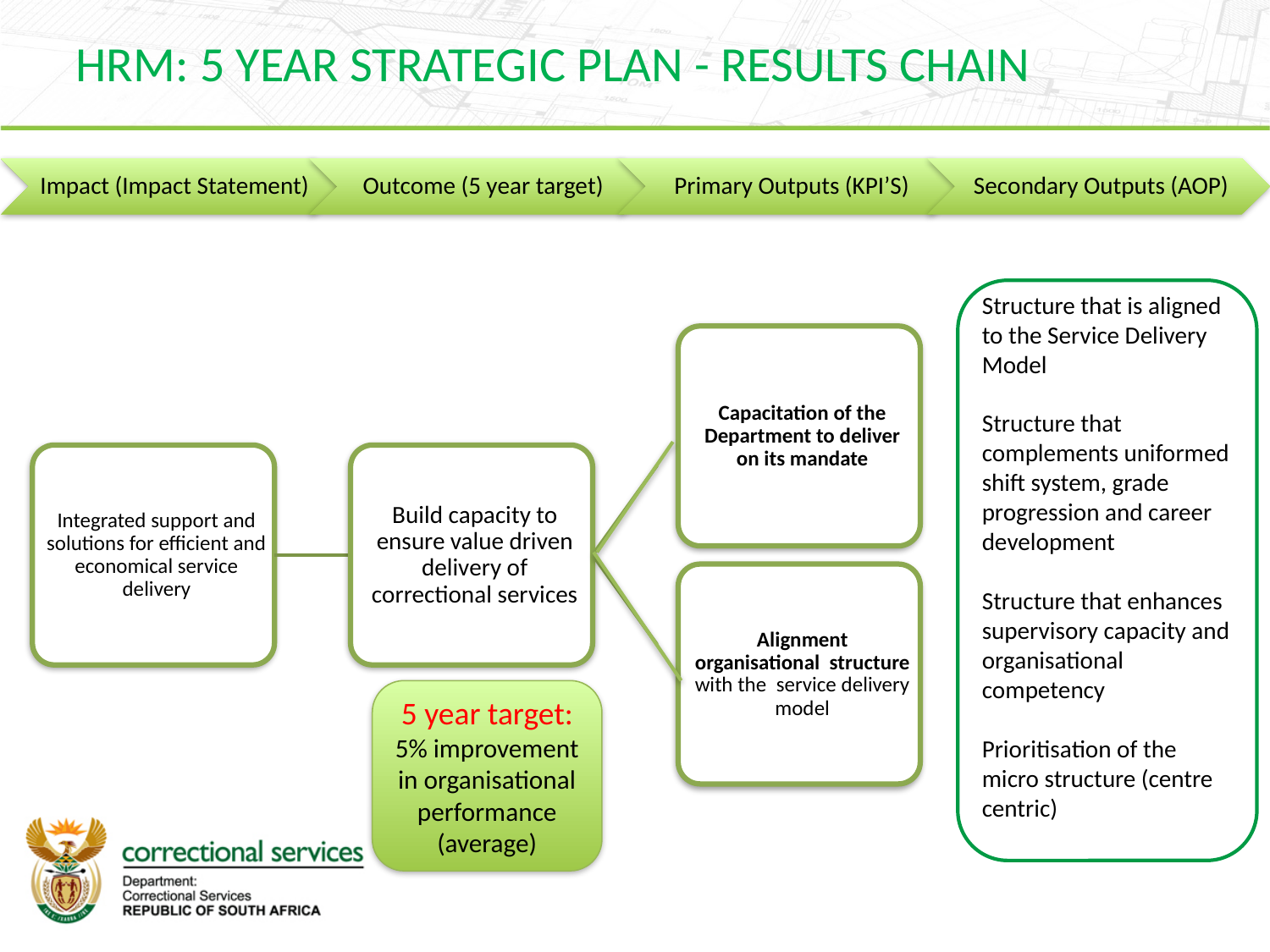

HRM: 5 YEAR STRATEGIC PLAN - RESULTS CHAIN
Integrated support and solutions for efficient and economical service delivery

Build capacity to ensure value driven delivery of correctional services

Capacitation of the Department to deliver on its mandate

Alignment organisational  structure with the  service delivery model
Impact (Impact Statement)
Outcome (5 year target)
Primary Outputs (KPI’S)
Secondary Outputs (AOP)
Structure that is aligned to the Service Delivery Model

Structure that complements uniformed shift system, grade progression and career development

Structure that enhances supervisory capacity and organisational competency

Prioritisation of the micro structure (centre centric)

5 year target:
5% improvement in organisational performance (average)